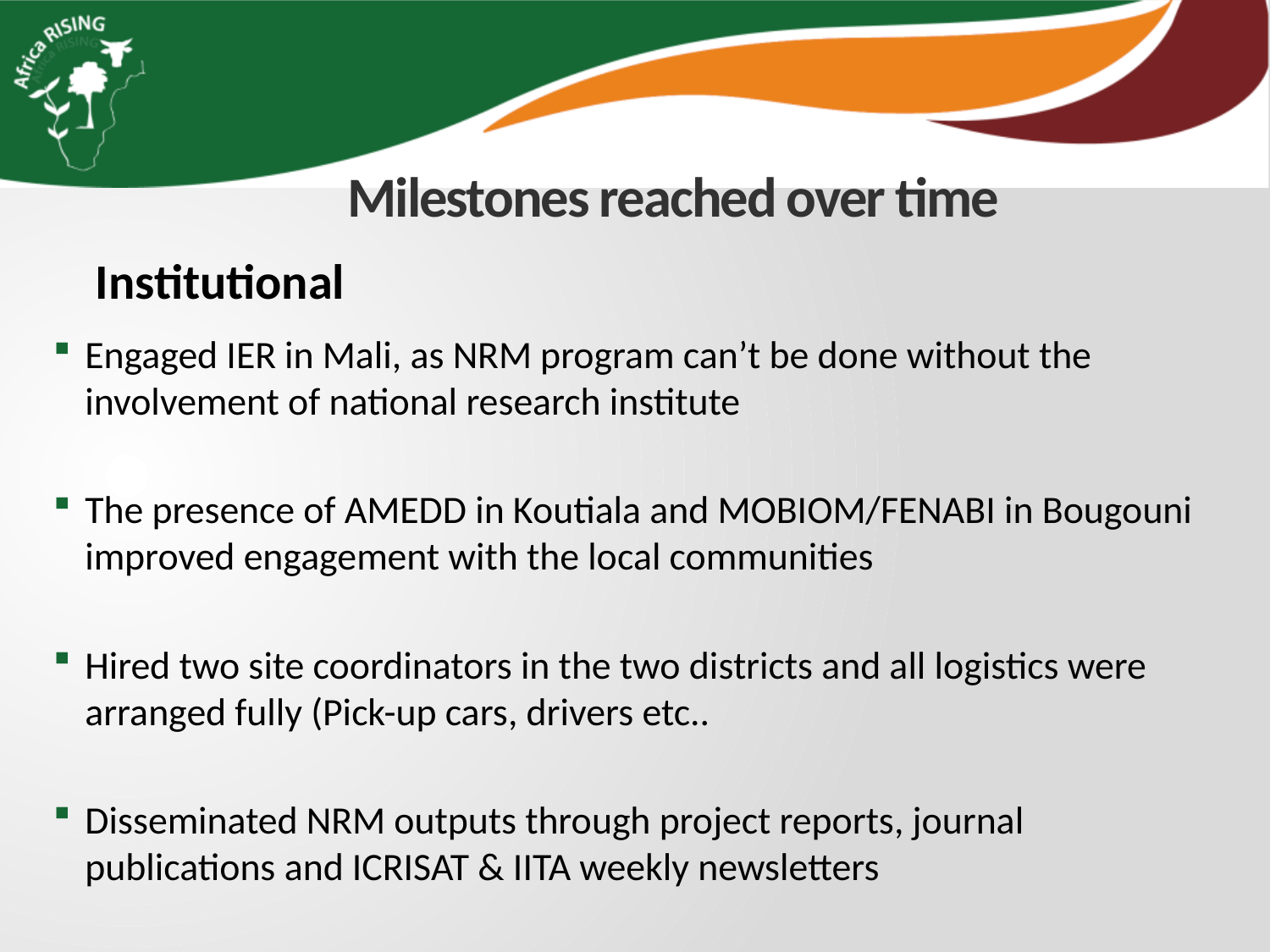

# Milestones reached over time
Institutional
Engaged IER in Mali, as NRM program can’t be done without the involvement of national research institute

The presence of AMEDD in Koutiala and MOBIOM/FENABI in Bougouni improved engagement with the local communities

Hired two site coordinators in the two districts and all logistics were arranged fully (Pick-up cars, drivers etc..

Disseminated NRM outputs through project reports, journal publications and ICRISAT & IITA weekly newsletters